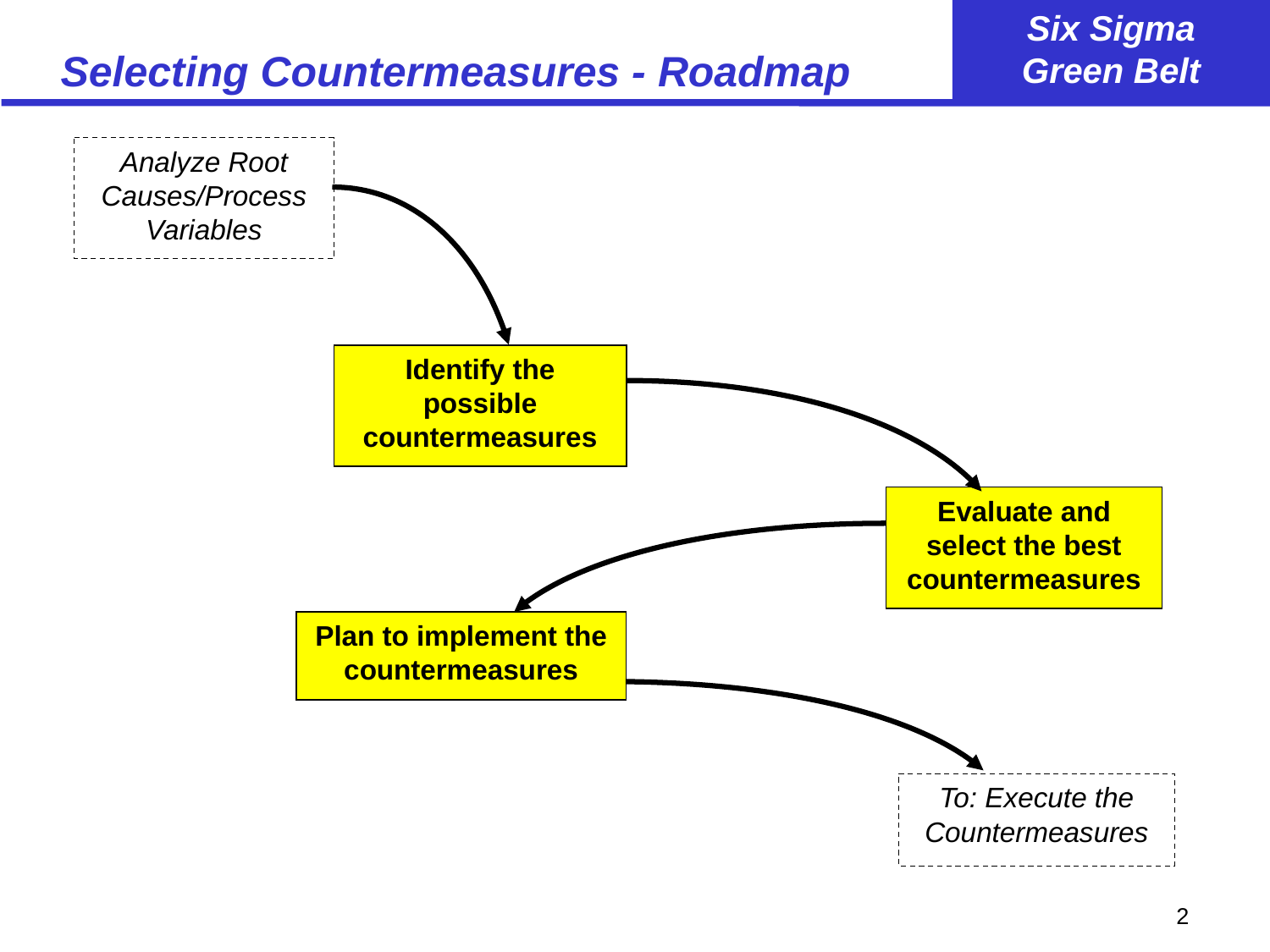

# Selecting Countermeasures - Roadmap
Analyze Root Causes/Process Variables

Identify the possible countermeasures

Evaluate and select the best countermeasures

Plan to implement the countermeasures

To: Execute the Countermeasures